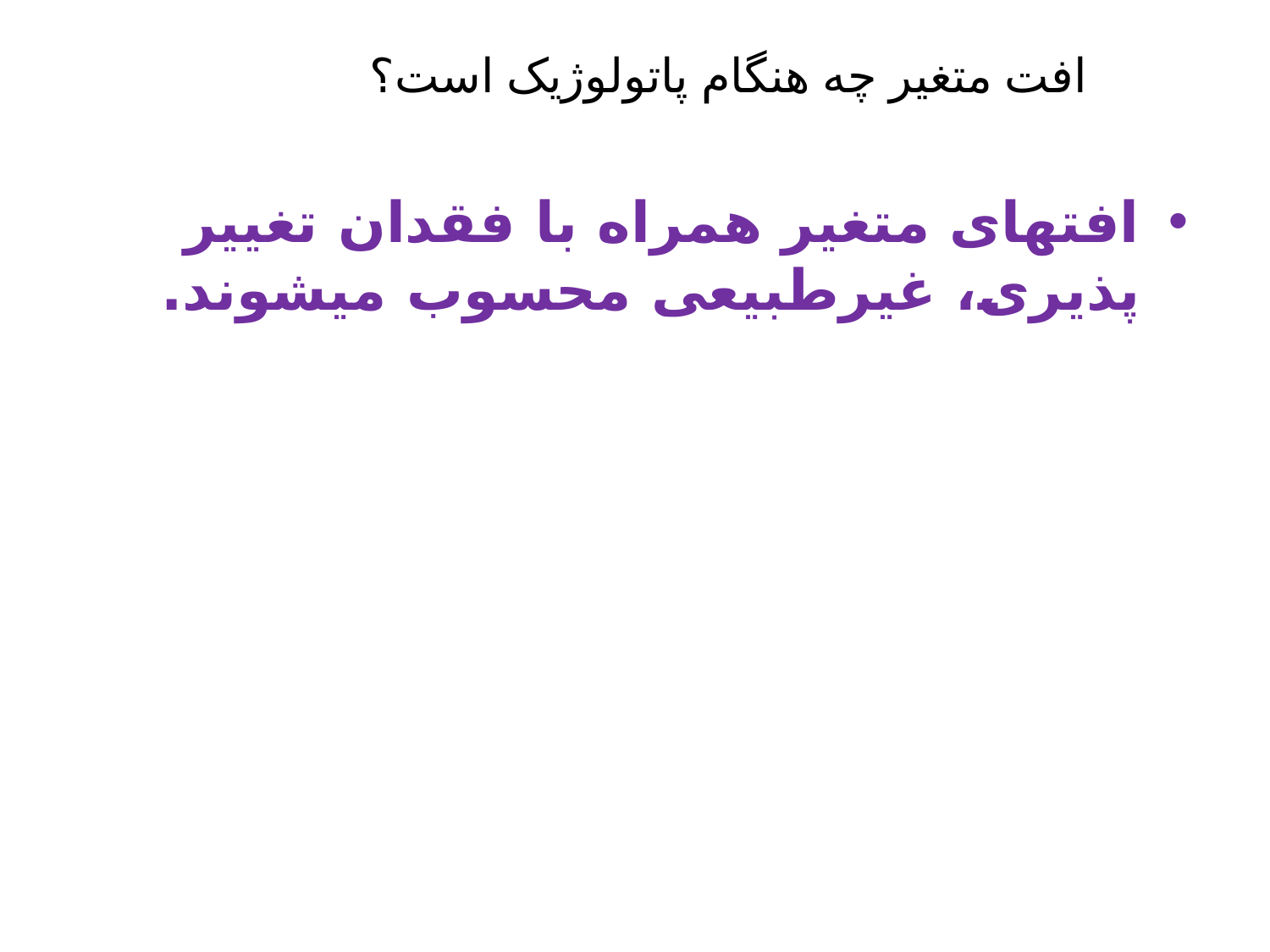

# افت متغیر چه هنگام پاتولوژیک است؟
افتهای متغیر همراه با فقدان تغییر پذیری، غیرطبیعی محسوب میشوند.